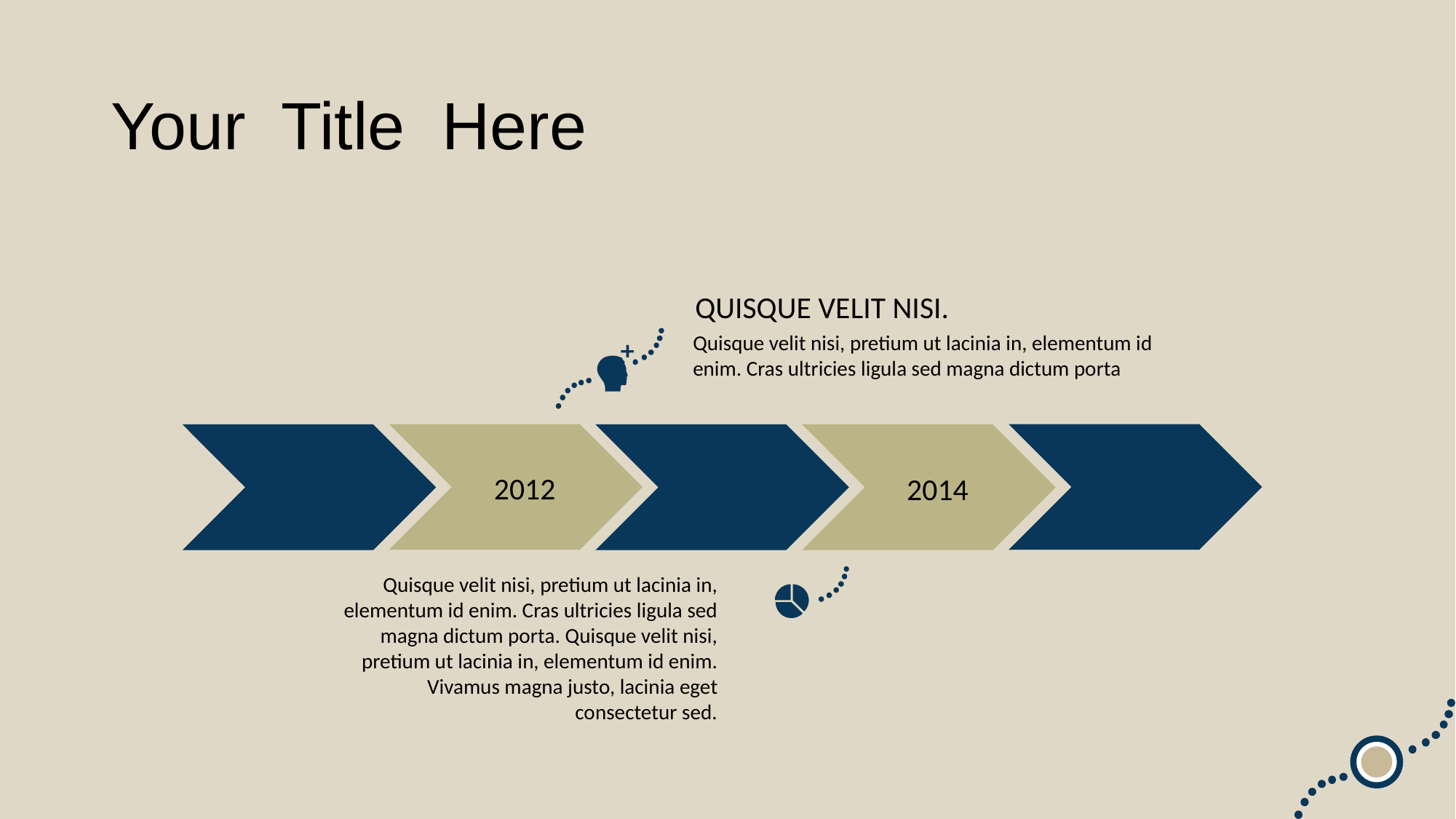

Your  Title  Here
QUISQUE VELIT NISI.
Quisque velit nisi, pretium ut lacinia in, elementum id enim. Cras ultricies ligula sed magna dictum porta

2012
2014
Quisque velit nisi, pretium ut lacinia in, elementum id enim. Cras ultricies ligula sed magna dictum porta. Quisque velit nisi, pretium ut lacinia in, elementum id enim. Vivamus magna justo, lacinia eget consectetur sed.